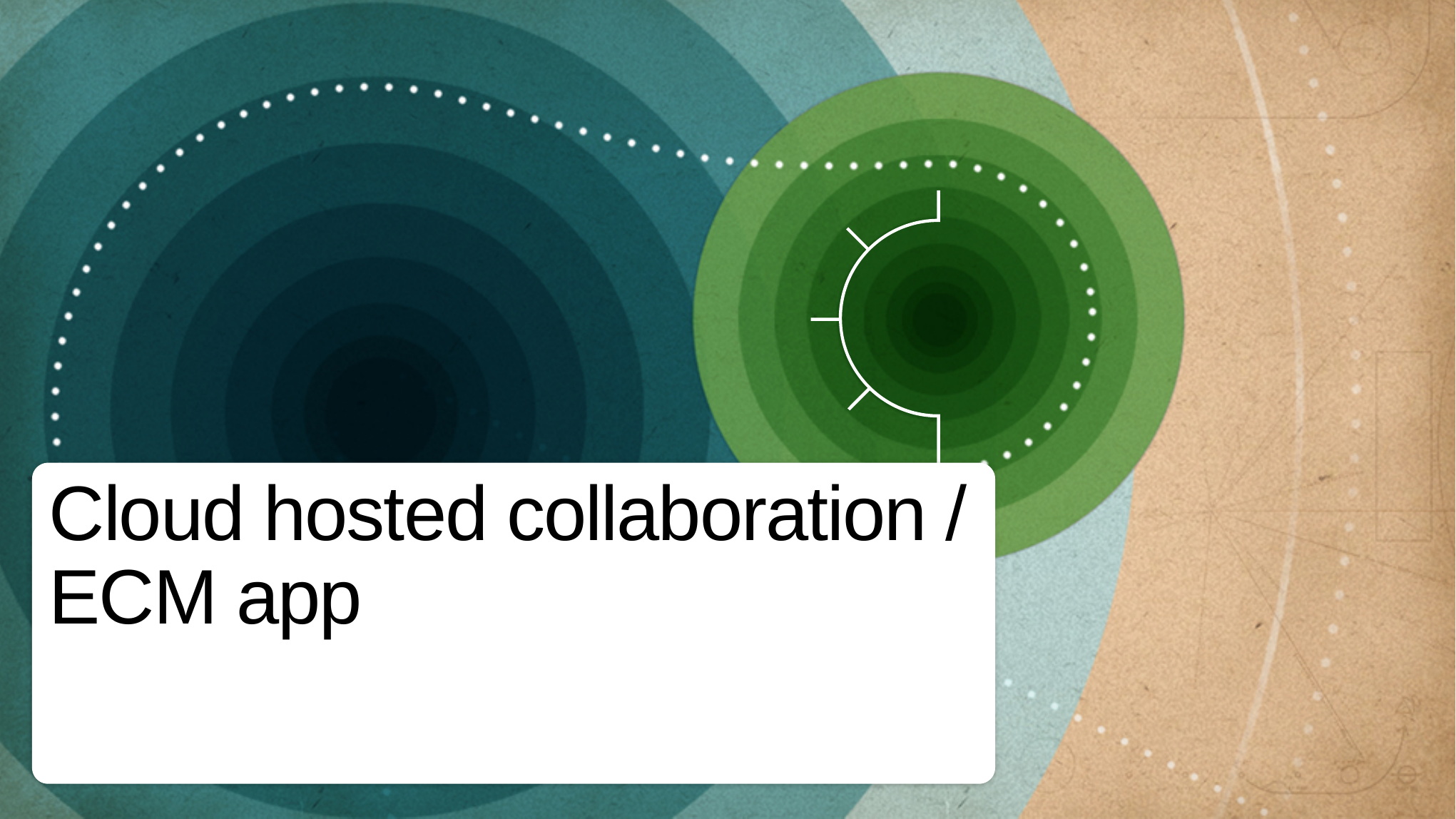

# Cloud hosted collaboration / ECM app